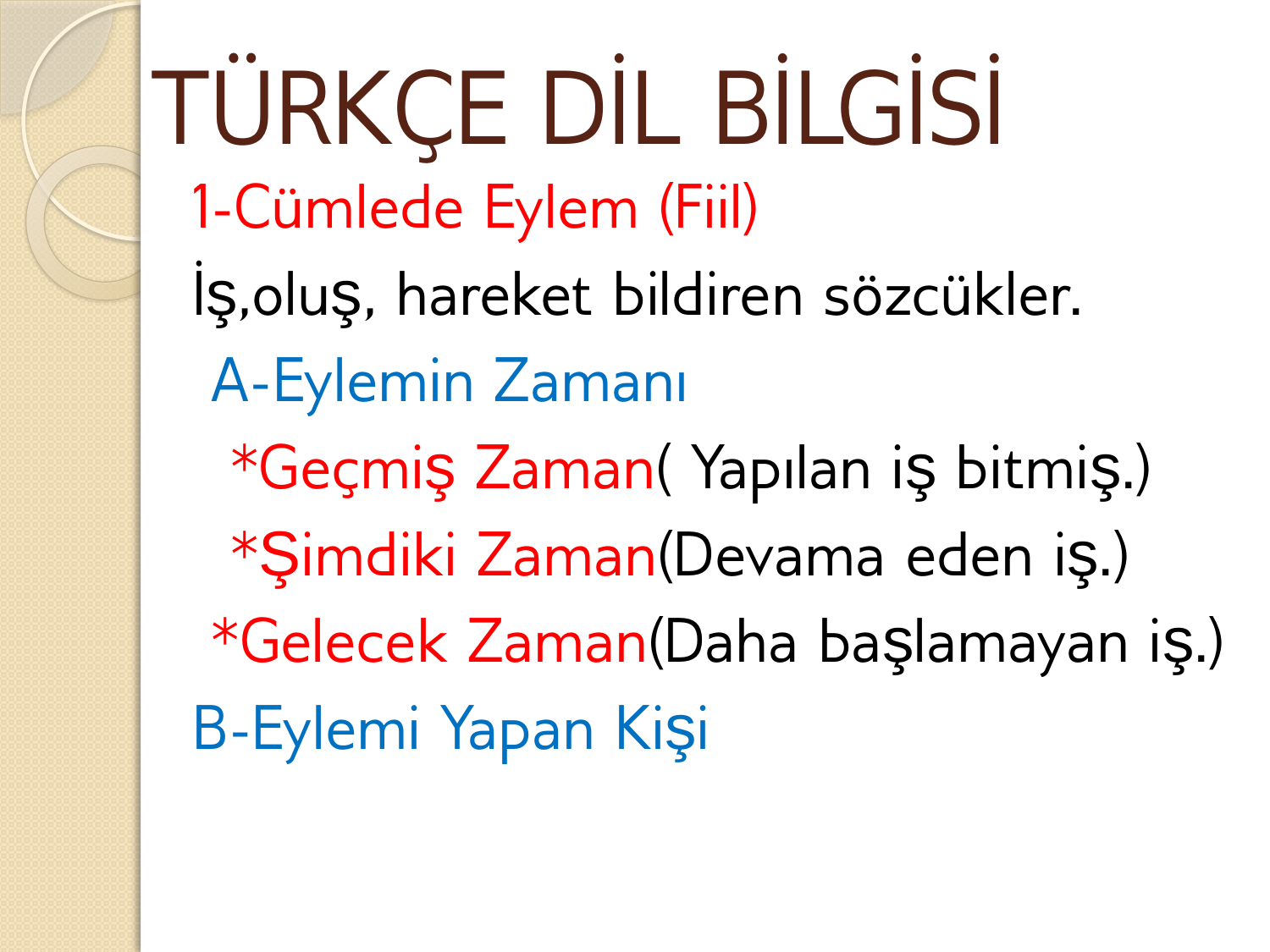

TÜRKÇE DİL BİLGİSİ
1-Cümlede Eylem (Fiil)
İş,oluş, hareket bildiren sözcükler.
 A-Eylemin Zamanı
  *Geçmiş Zaman( Yapılan iş bitmiş.)
  *Şimdiki Zaman(Devama eden iş.)
 *Gelecek Zaman(Daha başlamayan iş.)
B-Eylemi Yapan Kişi